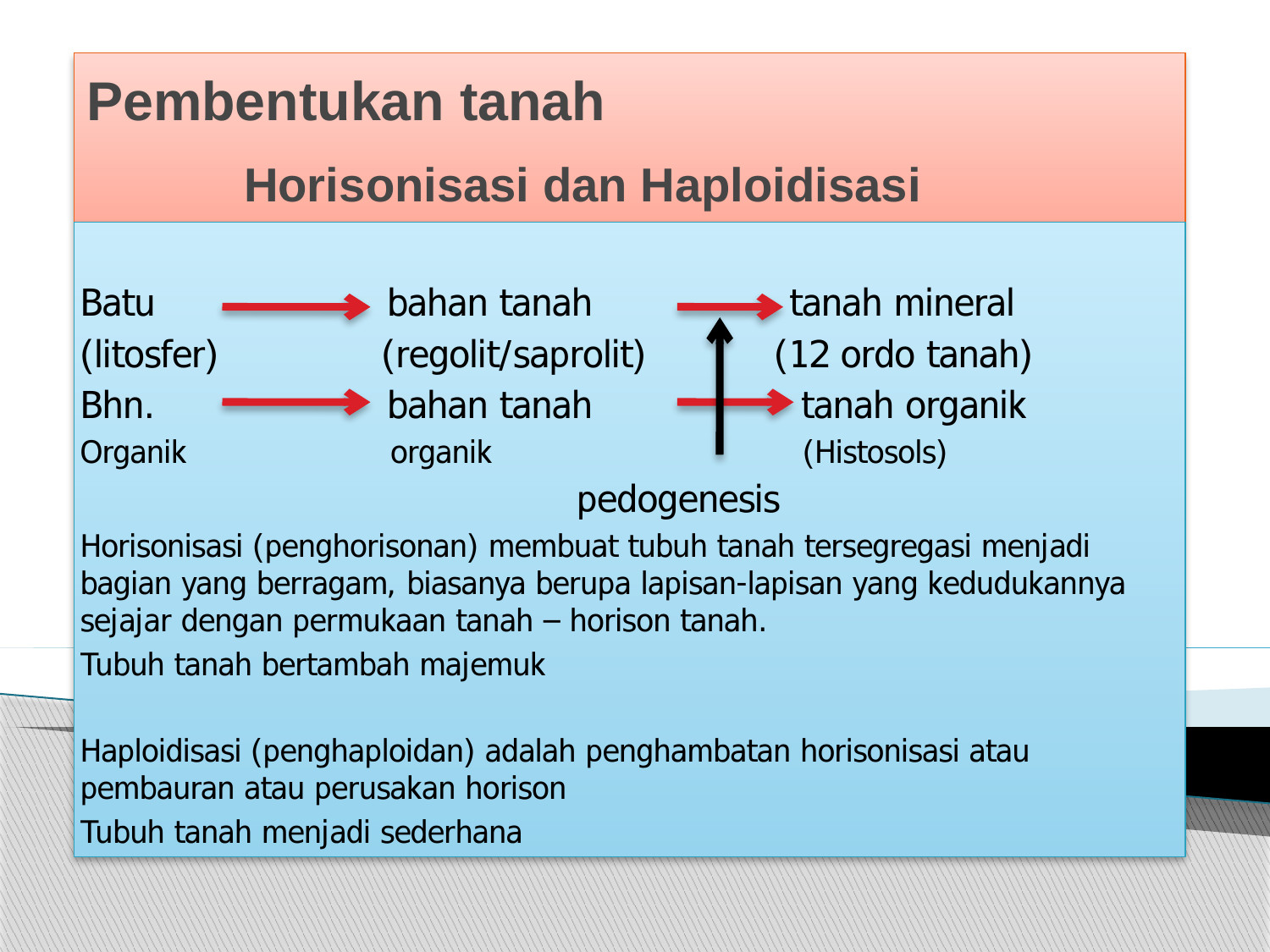

# Pembentukan tanah Horisonisasi dan Haploidisasi

Batu                    bahan tanah                 tanah mineral
(litosfer)              (regolit/saprolit)           (12 ordo tanah)
Bhn.                    bahan tanah                  tanah organik
Organik                     organik                                (Histosols)
                                                   pedogenesis
Horisonisasi (penghorisonan) membuat tubuh tanah tersegregasi menjadi bagian yang berragam, biasanya berupa lapisan-lapisan yang kedudukannya sejajar dengan permukaan tanah – horison tanah.
Tubuh tanah bertambah majemuk

Haploidisasi (penghaploidan) adalah penghambatan horisonisasi atau pembauran atau perusakan horison
Tubuh tanah menjadi sederhana